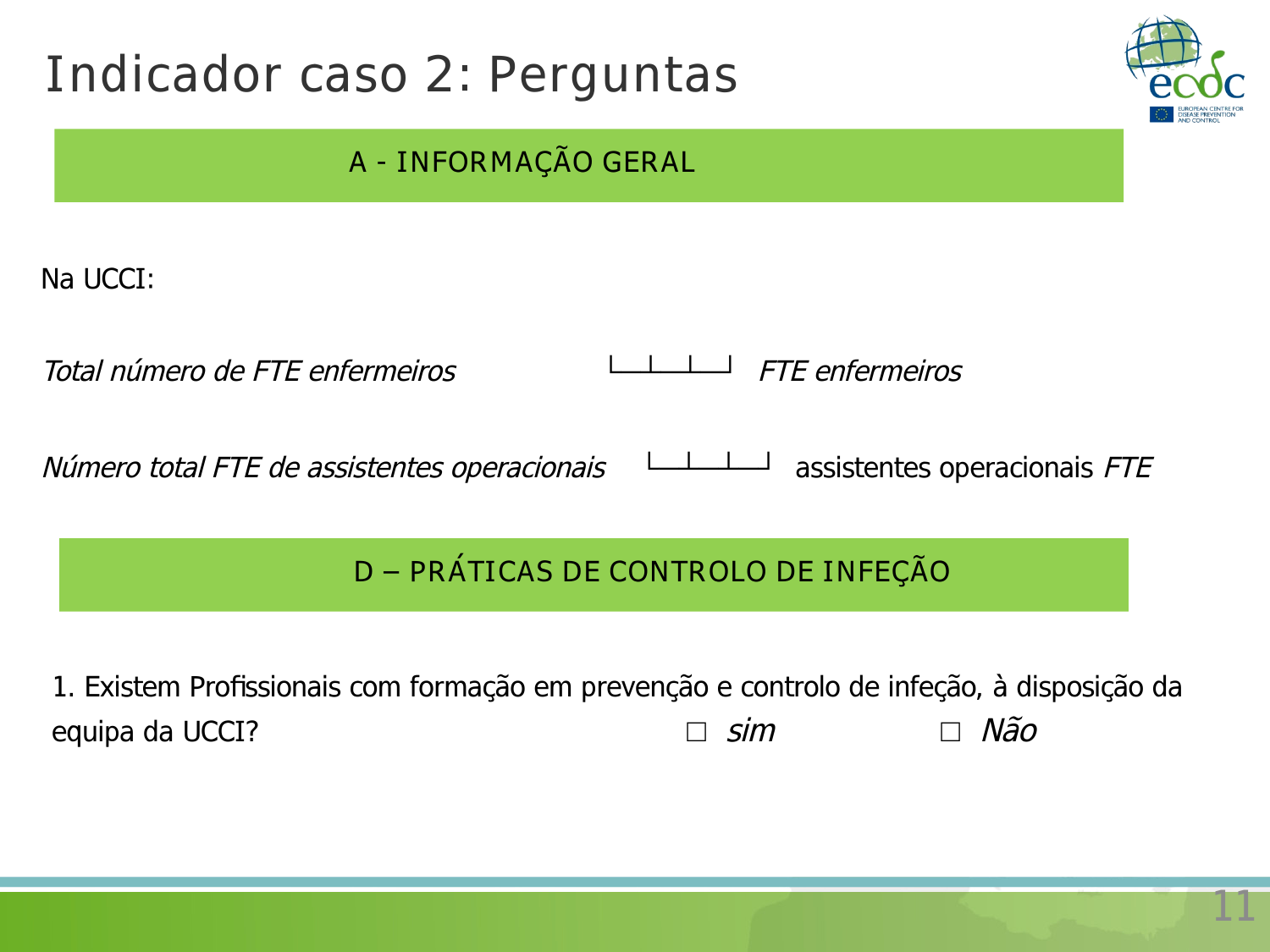

# Indicador caso 2: Perguntas

A - INFORMAÇÃO GERAL

Na UCCI:

Total número de FTE enfermeiros	      └─┴─┴─┘  FTE enfermeiros

Número total FTE de assistentes operacionais    └─┴─┴─┘  assistentes operacionais FTE

D – PRÁTICAS DE CONTROLO DE INFEÇÃO
1. Existem Profissionais com formação em prevenção e controlo de infeção, à disposição da equipa da UCCI? 				□  sim   		□  Não

11